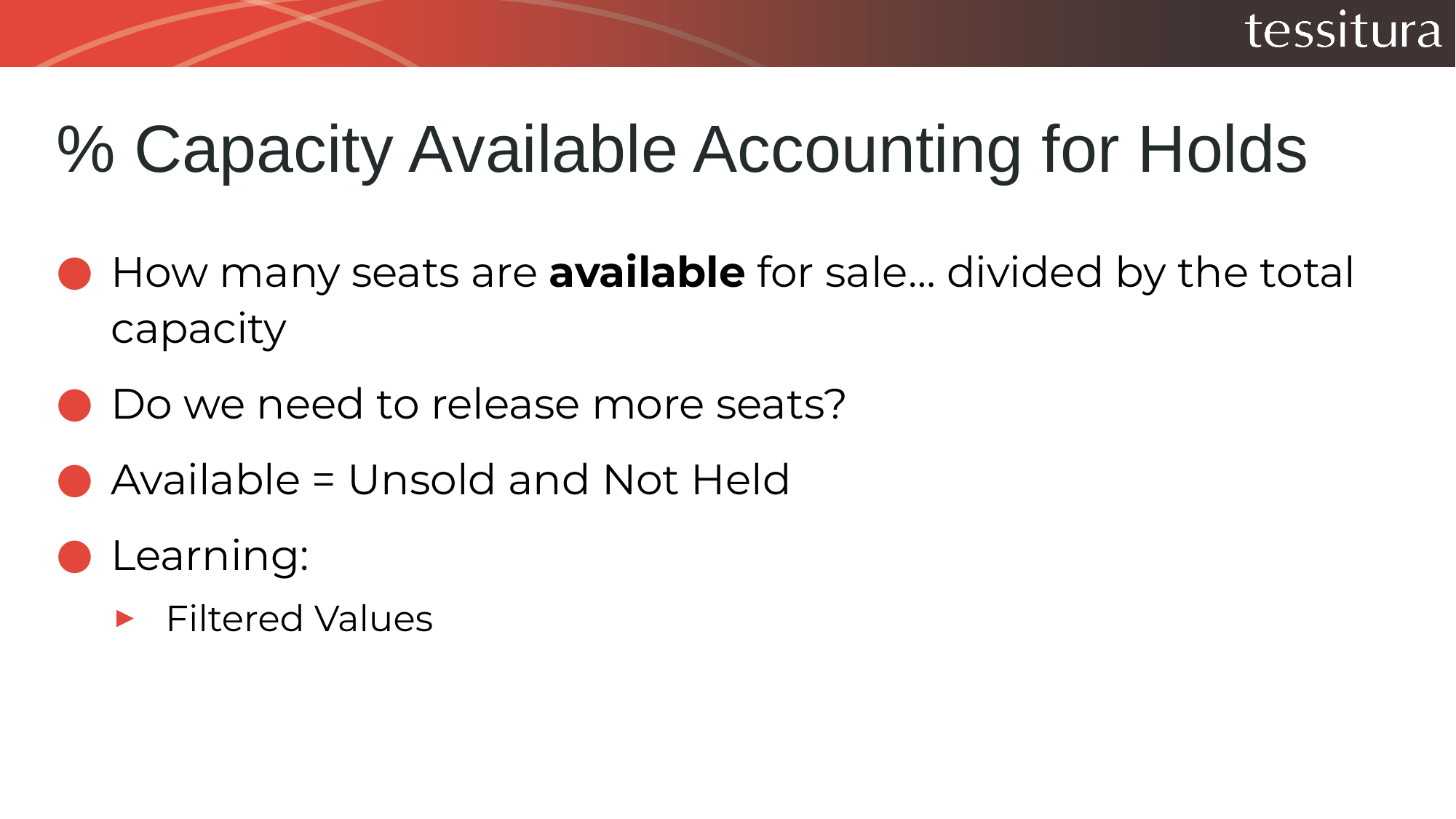

# % Capacity Available Accounting for Holds
How many seats are available for sale… divided by the total capacity
Do we need to release more seats?
Available = Unsold and Not Held
Learning:
Filtered Values